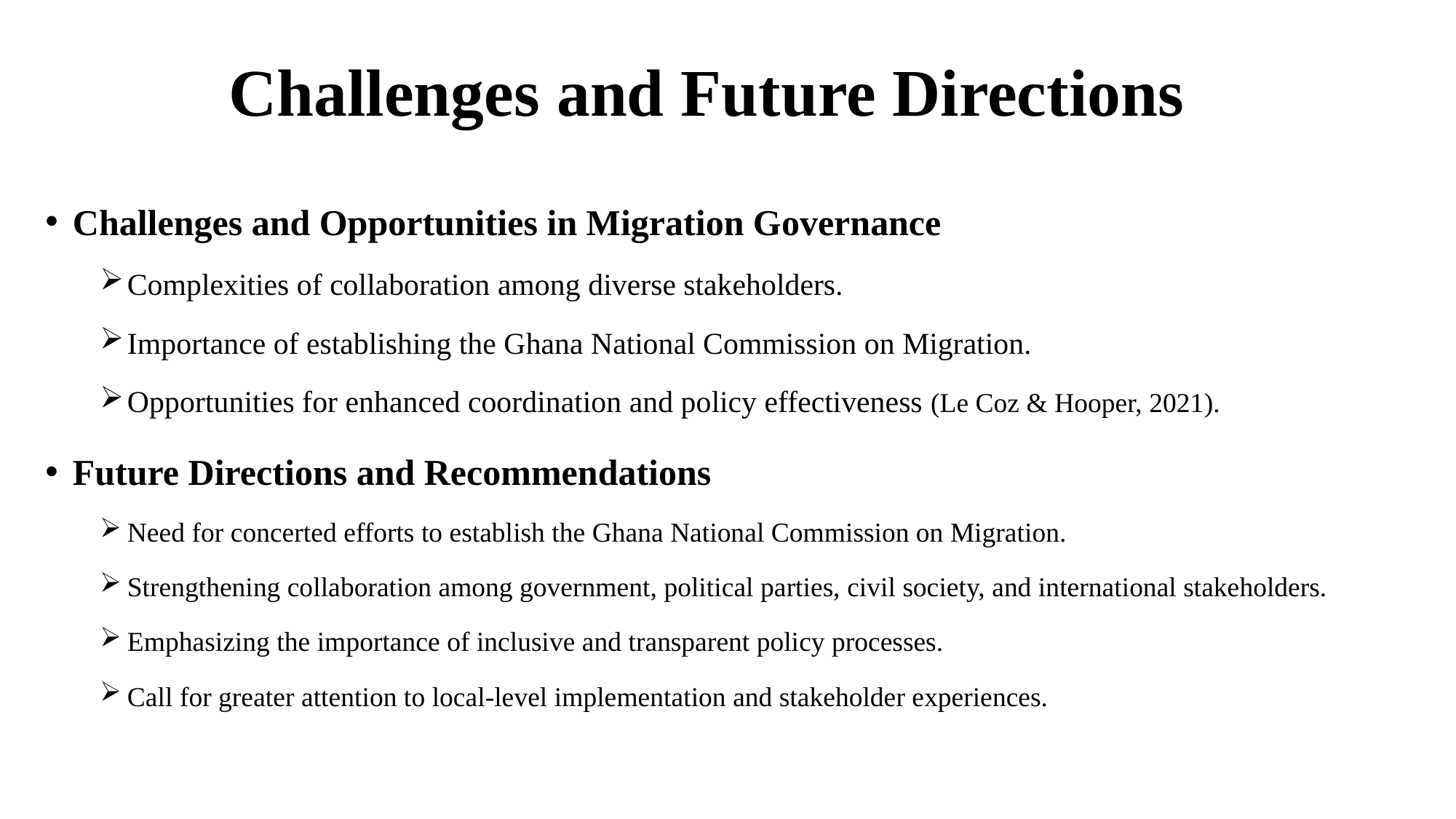

# Challenges and Future Directions
Challenges and Opportunities in Migration Governance
Complexities of collaboration among diverse stakeholders.
Importance of establishing the Ghana National Commission on Migration.
Opportunities for enhanced coordination and policy effectiveness (Le Coz & Hooper, 2021).
Future Directions and Recommendations
Need for concerted efforts to establish the Ghana National Commission on Migration.
Strengthening collaboration among government, political parties, civil society, and international stakeholders.
Emphasizing the importance of inclusive and transparent policy processes.
Call for greater attention to local-level implementation and stakeholder experiences.